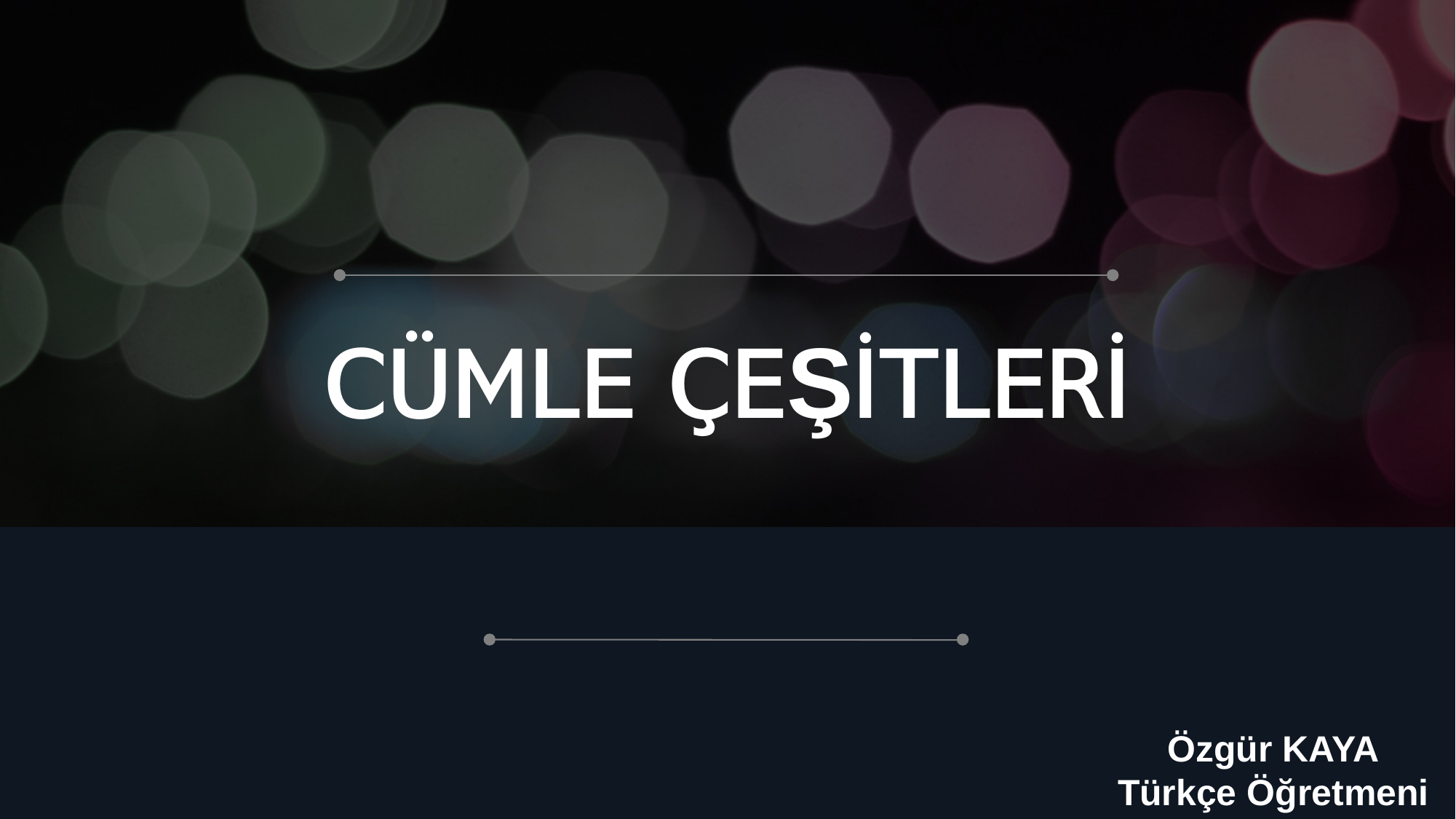

# CÜMLE ÇEŞİTLERİ
Özgür KAYA
Türkçe Öğretmeni